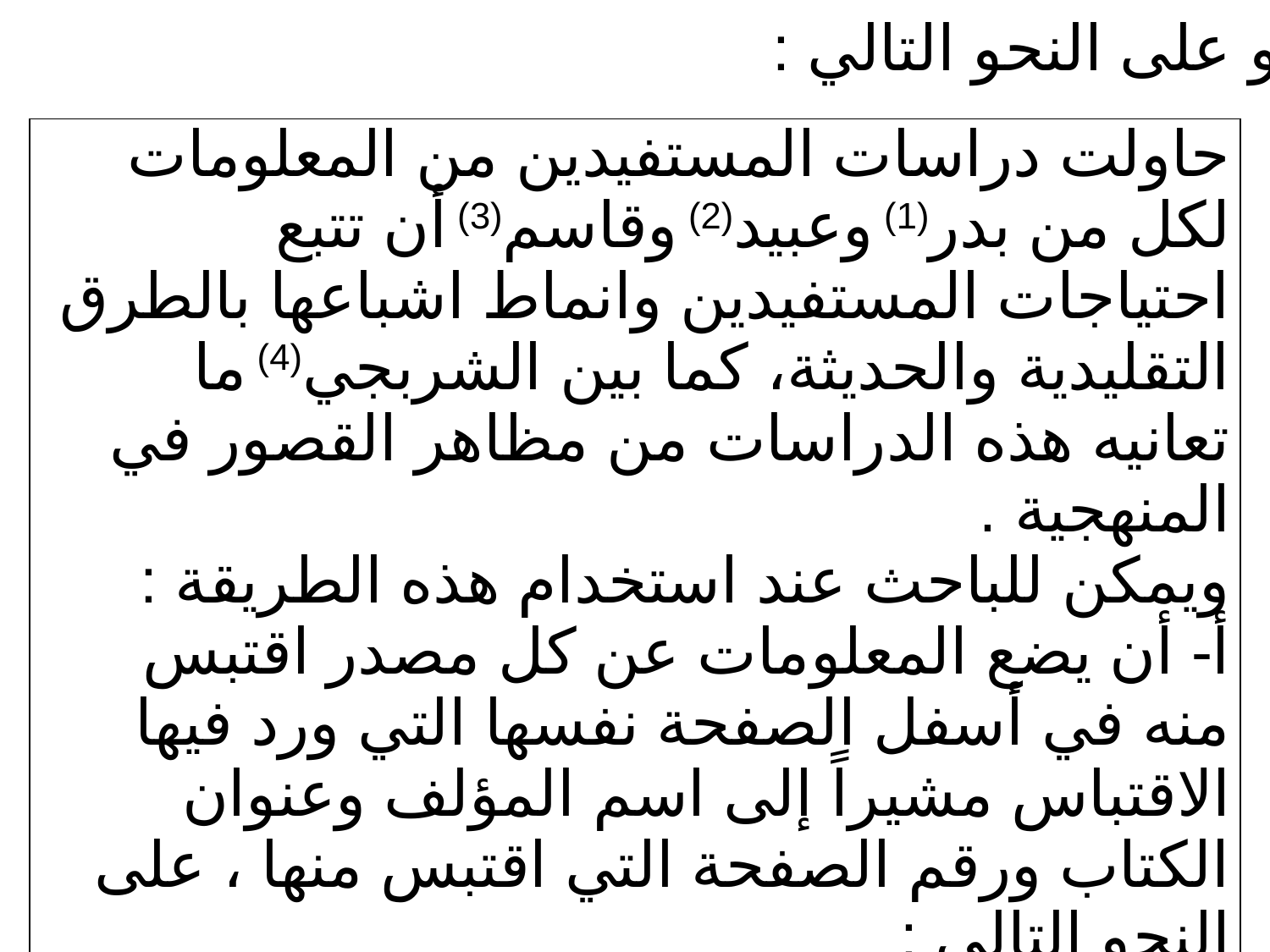

أو على النحو التالي :

| حاولت دراسات المستفيدين من المعلومات لكل من بدر(1) وعبيد(2) وقاسم(3) أن تتبع احتياجات المستفيدين وانماط اشباعها بالطرق التقليدية والحديثة، كما بين الشربجي(4) ما تعانيه هذه الدراسات من مظاهر القصور في المنهجية . ويمكن للباحث عند استخدام هذه الطريقة : أ- أن يضع المعلومات عن كل مصدر اقتبس منه في أسفل الصفحة نفسها التي ورد فيها الاقتباس مشيراً إلى اسم المؤلف وعنوان الكتاب ورقم الصفحة التي اقتبس منها ، على النحو التالي : |
| --- |